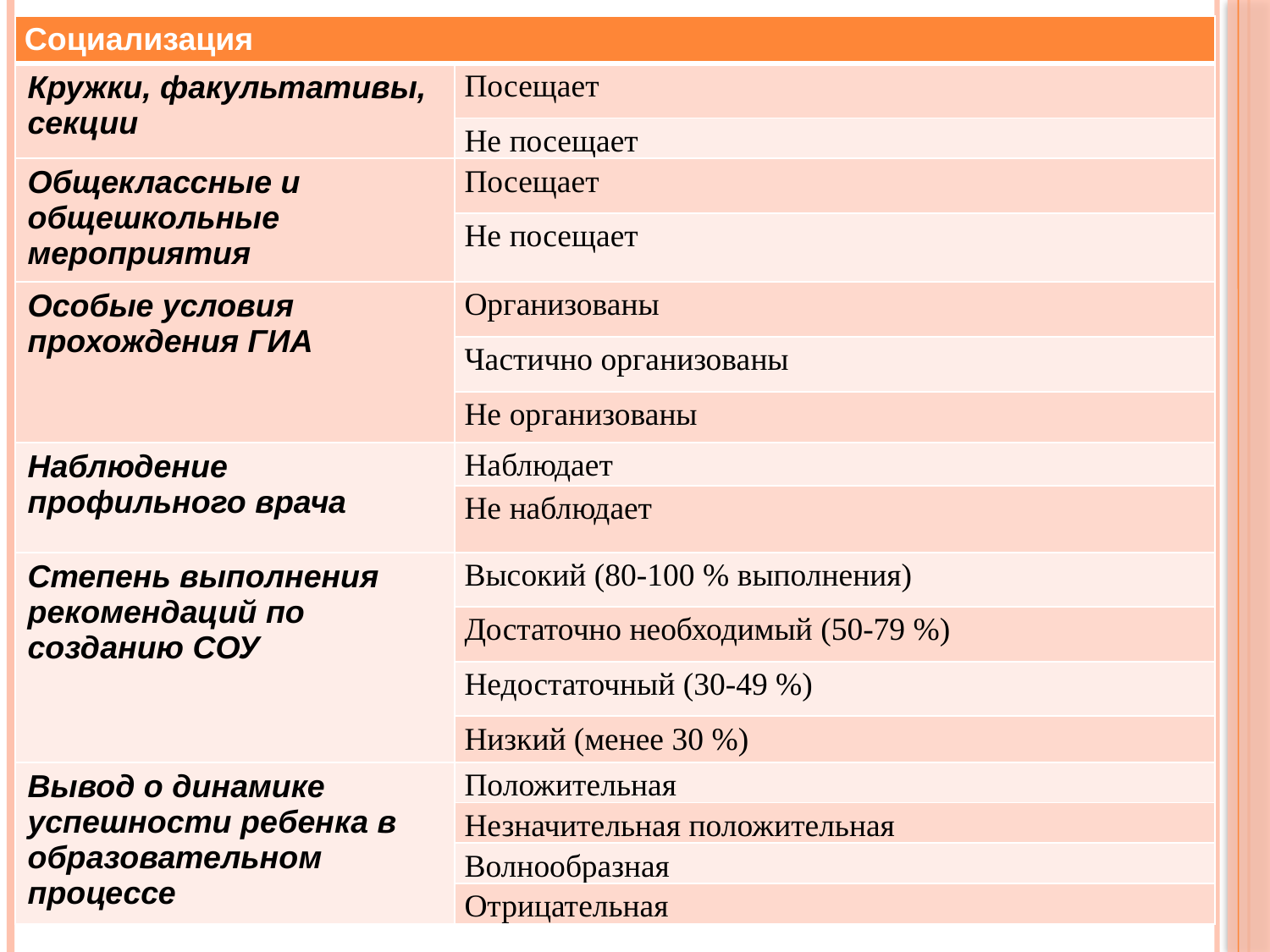

| Социализация |  |
| --- | --- |
| Кружки, факультативы, секции | Посещает |
|  | Не посещает |
| Общеклассные и общешкольные мероприятия | Посещает |
|  | Не посещает |
| Особые условия прохождения ГИА | Организованы |
|  | Частично организованы |
|  | Не организованы |
| Наблюдение профильного врача | Наблюдает |
|  | Не наблюдает |
| Степень выполнения рекомендаций по созданию СОУ | Высокий (80-100 % выполнения) |
|  | Достаточно необходимый (50-79 %) |
|  | Недостаточный (30-49 %) |
|  | Низкий (менее 30 %) |
| Вывод о динамике успешности ребенка в образовательном процессе | Положительная |
|  | Незначительная положительная |
|  | Волнообразная |
|  | Отрицательная |